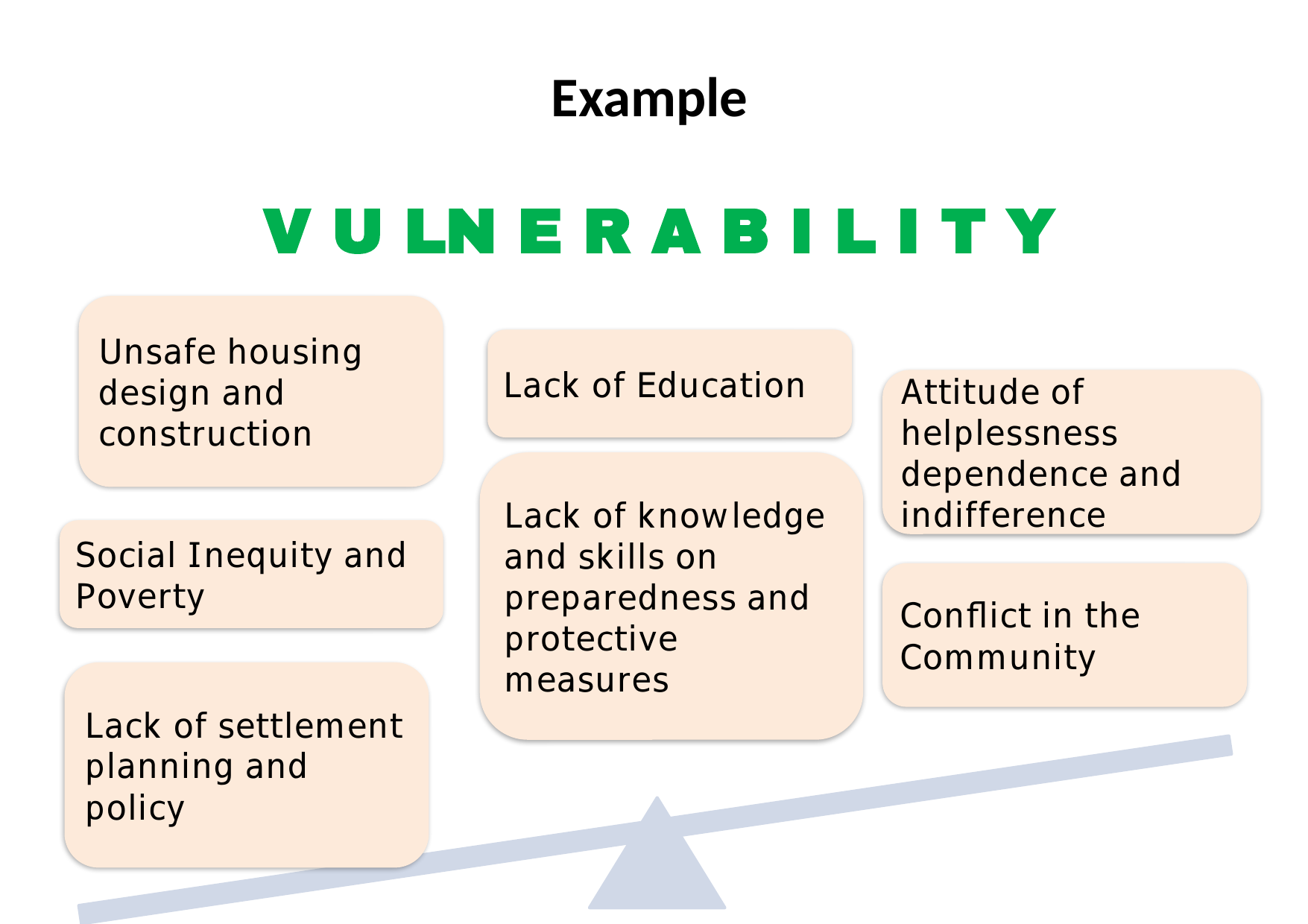

Example
V U LN E R A B I L I T Y
Unsafe housing design and construction
Lack of Education
Attitude of helplessness dependence and indifference
Lack of knowledge and skills on preparedness and protective measures
Social Inequity and Poverty
Conflict in the Community
Lack of settlement planning and policy